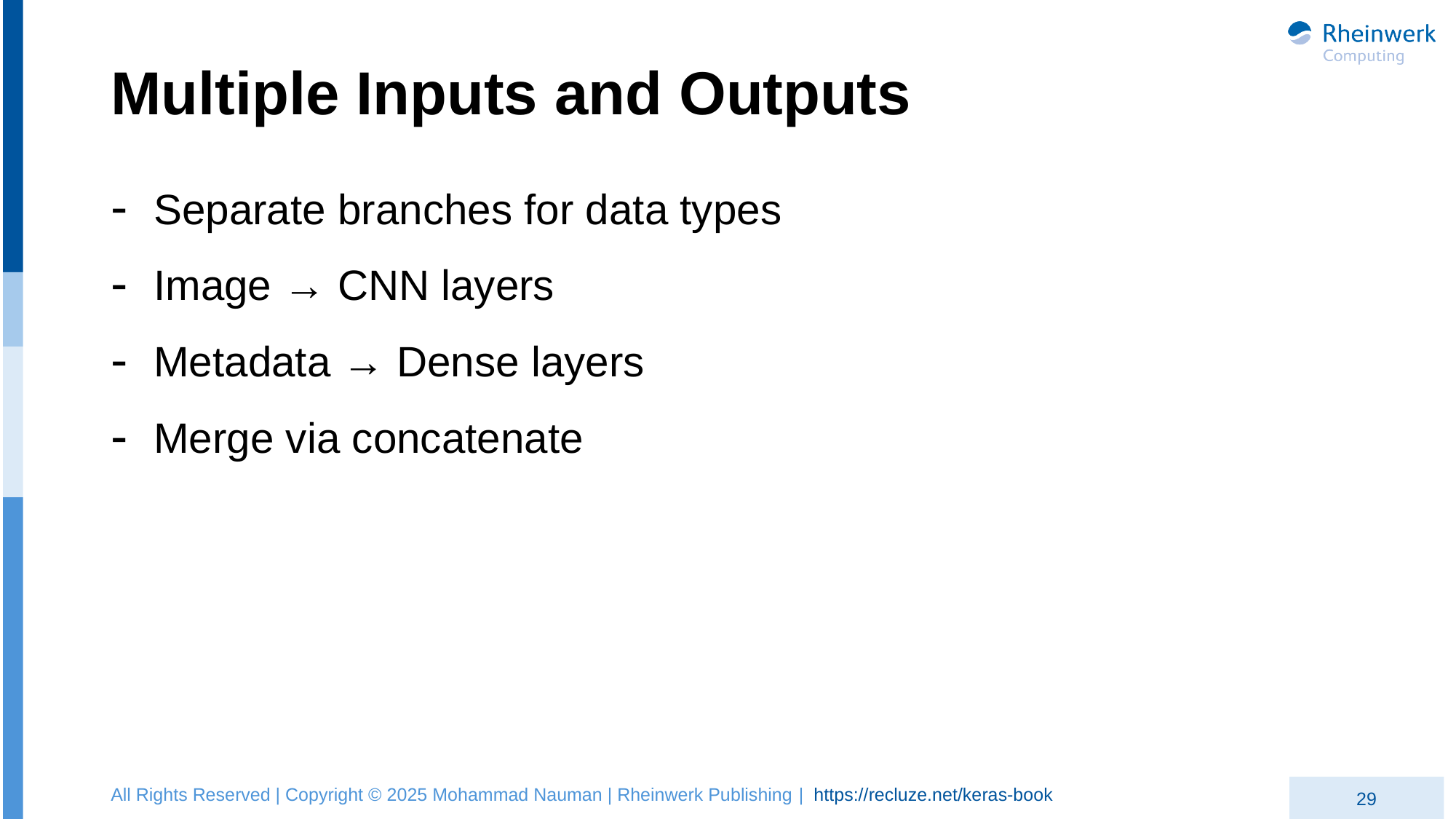

# Multiple Inputs and Outputs
Separate branches for data types
Image → CNN layers
Metadata → Dense layers
Merge via concatenate